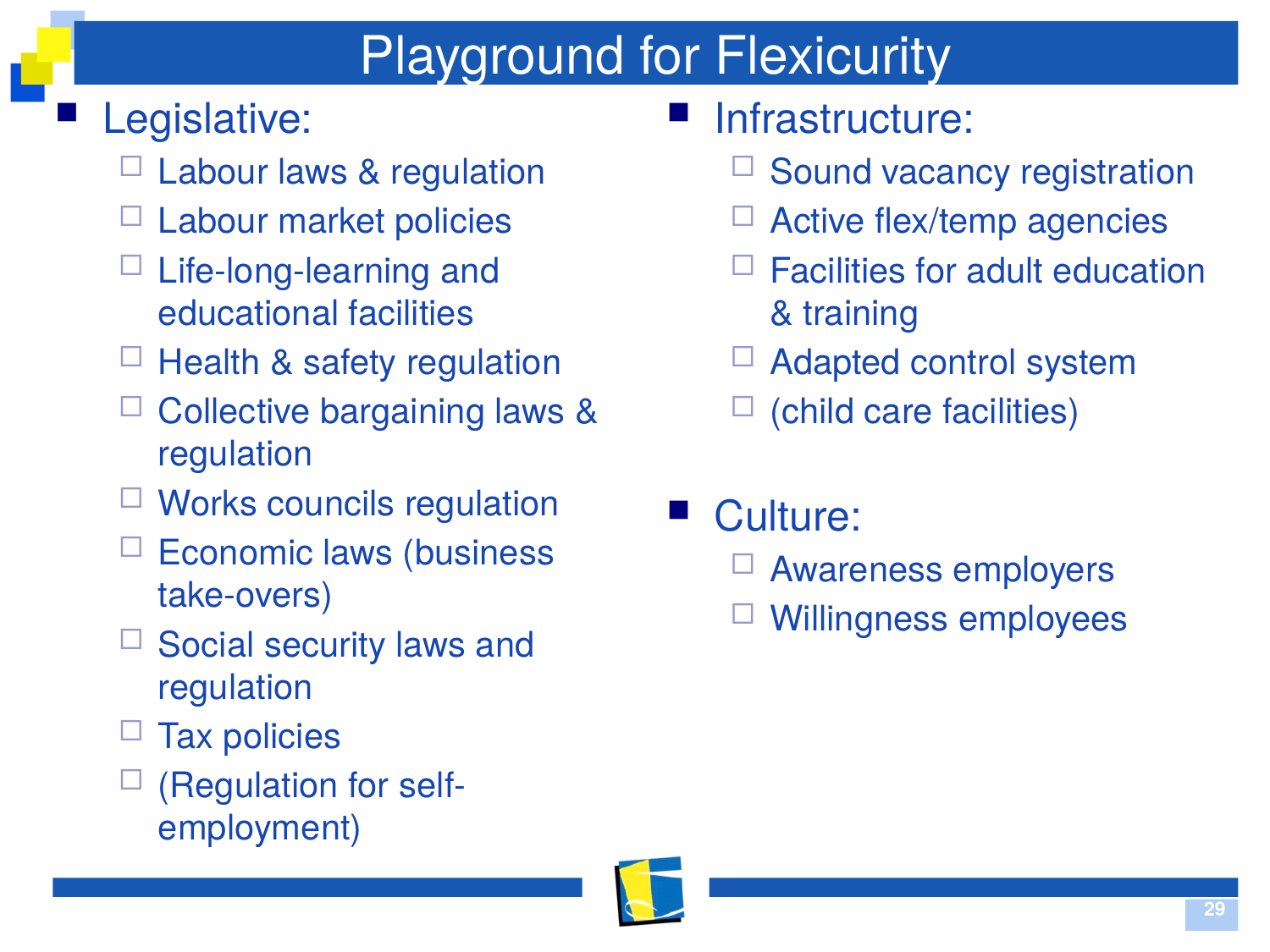

# Playground for Flexicurity
Legislative:
Labour laws & regulation
Labour market policies
Life-long-learning and educational facilities
Health & safety regulation
Collective bargaining laws & regulation
Works councils regulation
Economic laws (business take-overs)
Social security laws and regulation
Tax policies
(Regulation for self-employment)

Infrastructure:
Sound vacancy registration
Active flex/temp agencies
Facilities for adult education & training
Adapted control system
(child care facilities)

Culture:
Awareness employers
Willingness employees
29